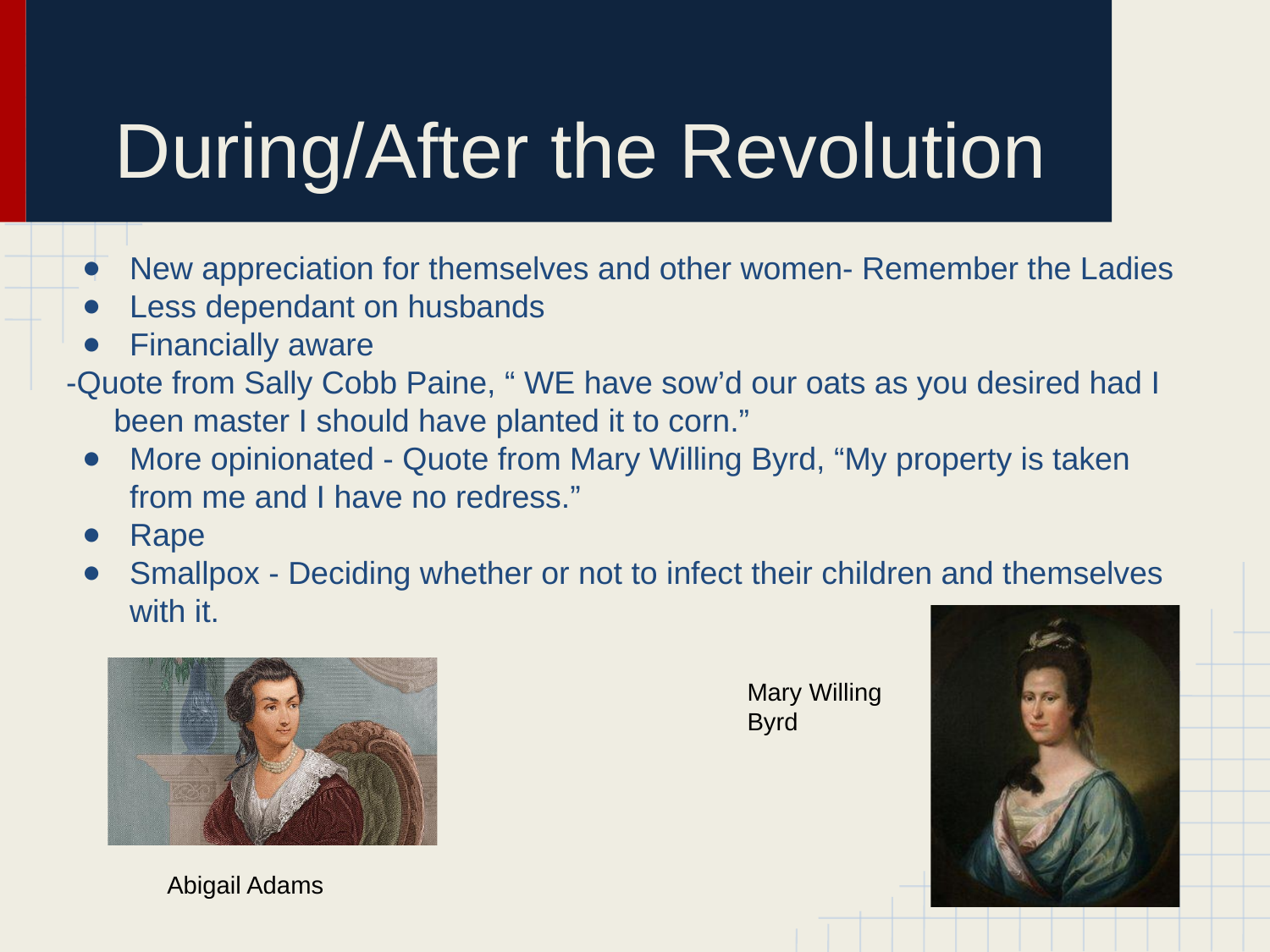

# During/After the Revolution
New appreciation for themselves and other women- Remember the Ladies
Less dependant on husbands
Financially aware
-Quote from Sally Cobb Paine, “ WE have sow’d our oats as you desired had I been master I should have planted it to corn.”
More opinionated - Quote from Mary Willing Byrd, “My property is taken from me and I have no redress.”
Rape
Smallpox - Deciding whether or not to infect their children and themselves with it.

Mary Willing Byrd

Abigail Adams